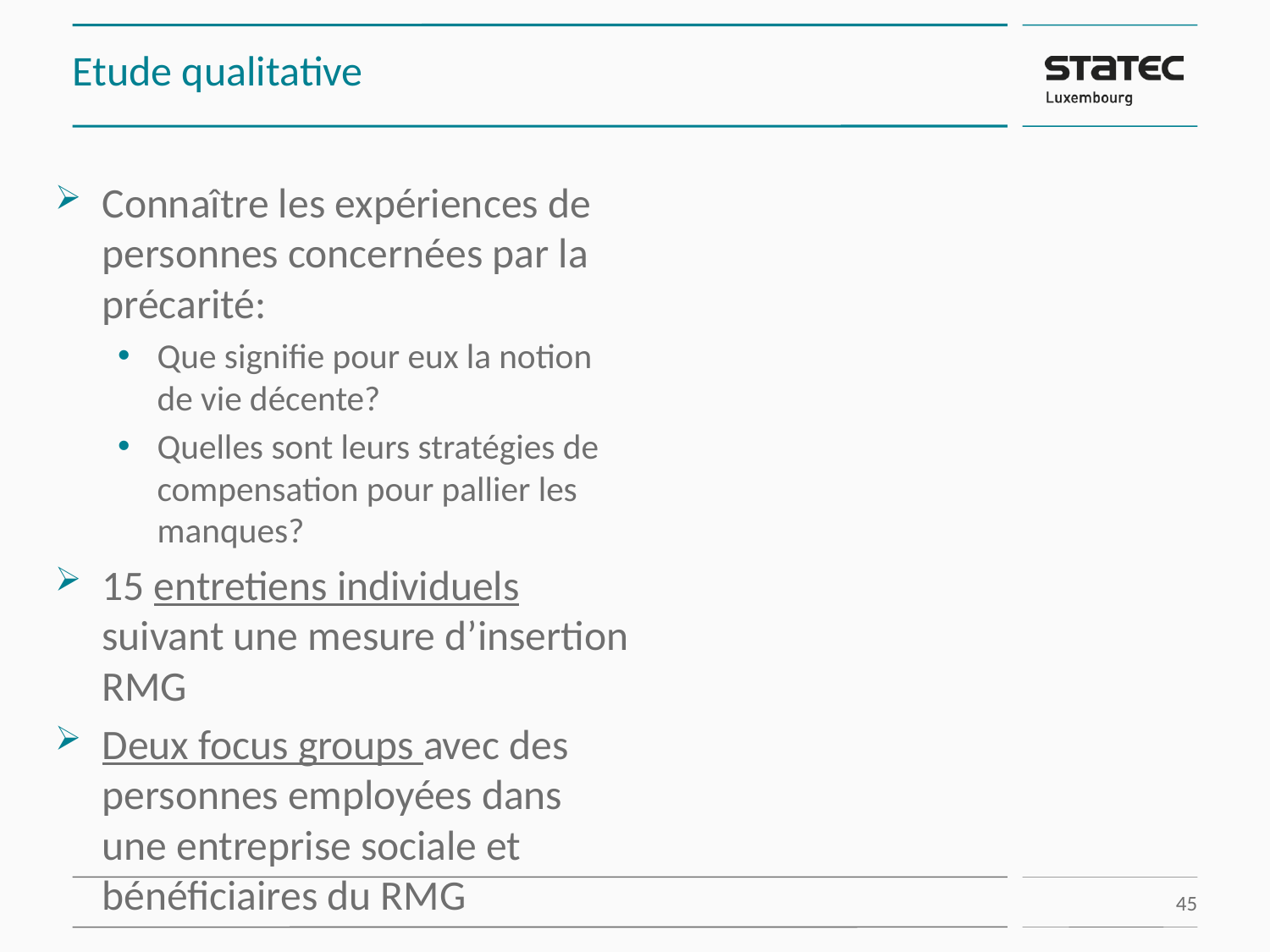

# Etude qualitative
Connaître les expériences de personnes concernées par la précarité:
Que signifie pour eux la notion de vie décente?
Quelles sont leurs stratégies de compensation pour pallier les manques?
15 entretiens individuels suivant une mesure d’insertion RMG
Deux focus groups avec des personnes employées dans une entreprise sociale et bénéficiaires du RMG
45